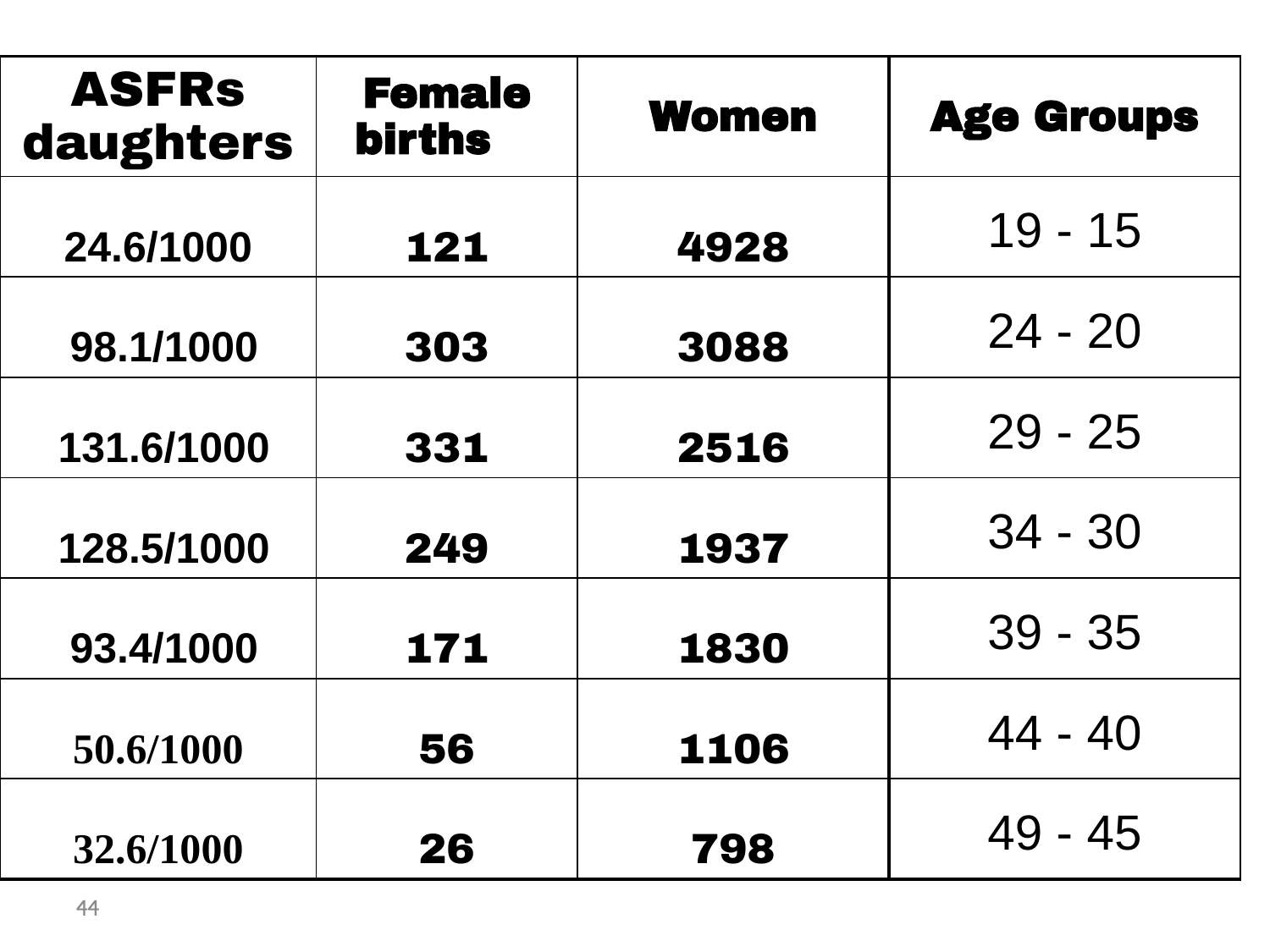

| ASFRs daughters | Female births | Women | Age Groups |
| --- | --- | --- | --- |
| 24.6/1000 | 121 | 4928 | 15 - 19 |
| 98.1/1000 | 303 | 3088 | 20 - 24 |
| 131.6/1000 | 331 | 2516 | 25 - 29 |
| 128.5/1000 | 249 | 1937 | 30 - 34 |
| 93.4/1000 | 171 | 1830 | 35 - 39 |
| 50.6/1000 | 56 | 1106 | 40 - 44 |
| 32.6/1000 | 26 | 798 | 45 - 49 |
44